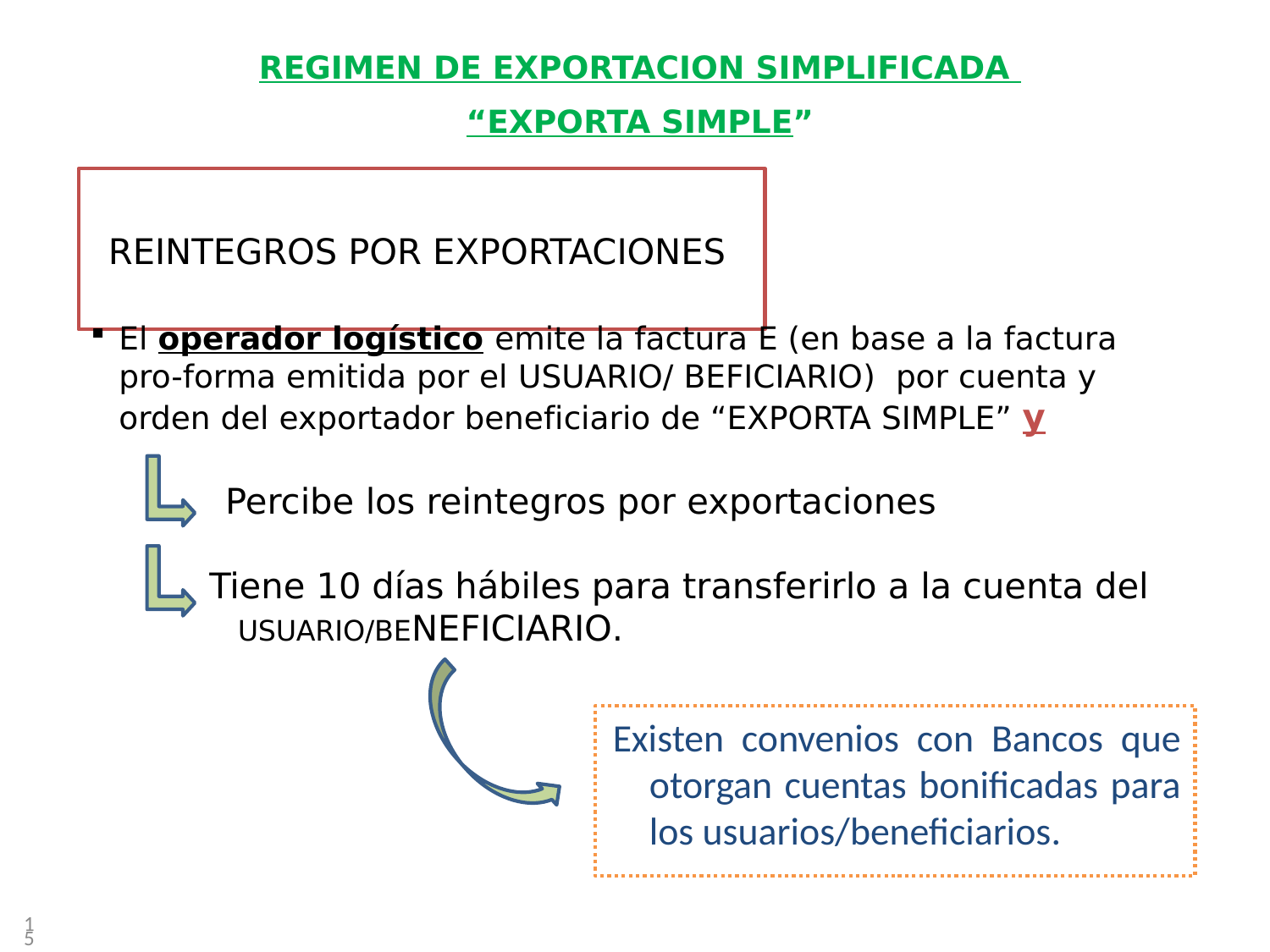

REGIMEN DE EXPORTACION SIMPLIFICADA
“EXPORTA SIMPLE”
# REINTEGROS POR EXPORTACIONES
El operador logístico emite la factura E (en base a la factura pro-forma emitida por el usuario/ beficiario)  por cuenta y orden del exportador beneficiario de “EXPORTA SIMPLE” y

            Percibe los reintegros por exportaciones

Tiene 10 días hábiles para transferirlo a la cuenta del USUARIO/BEneficiario.

Existen convenios con Bancos que otorgan cuentas bonificadas para los usuarios/beneficiarios.
15